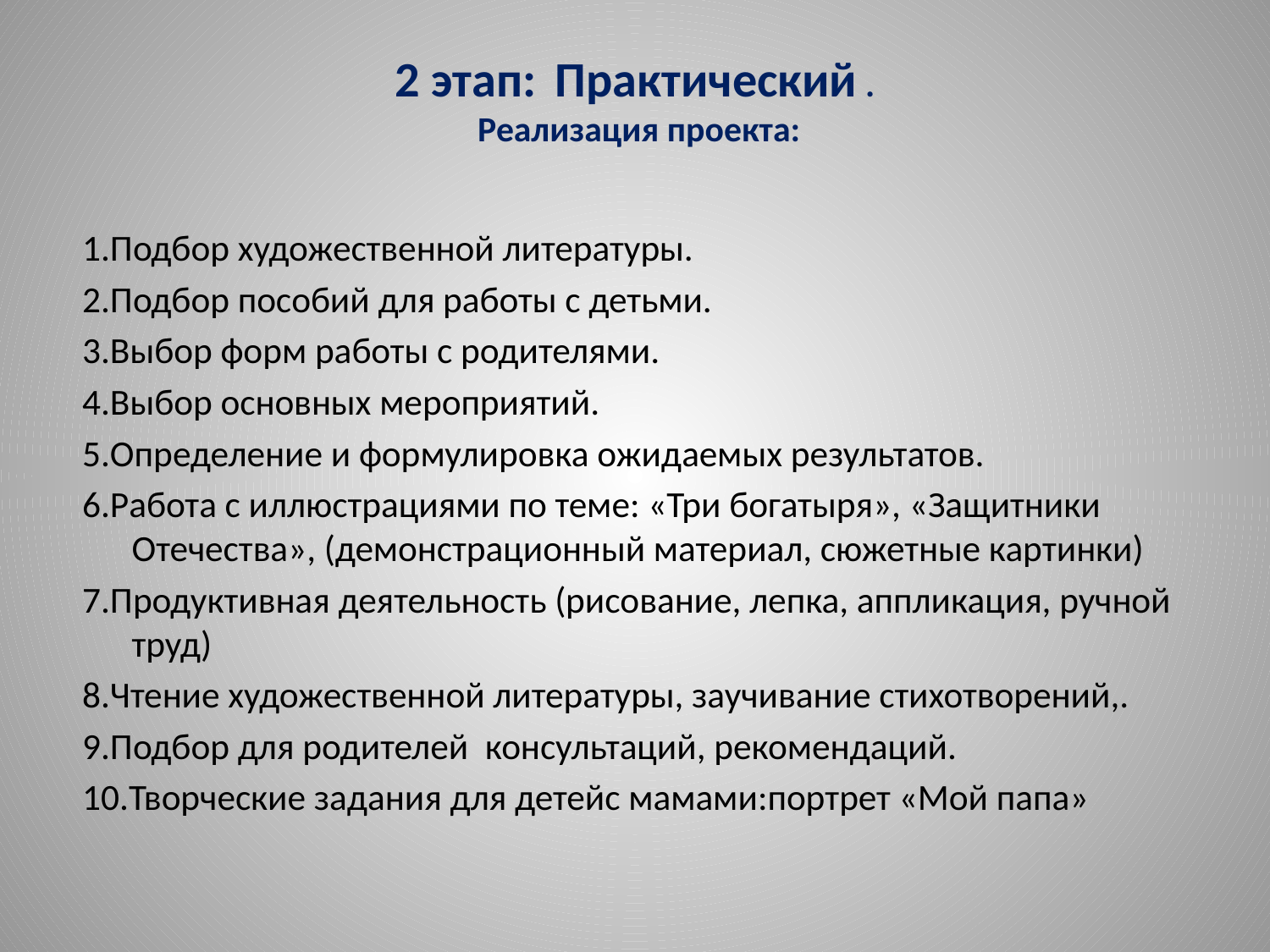

# 2 этап:  Практический . Реализация проекта:
1.Подбор художественной литературы.
2.Подбор пособий для работы с детьми.
3.Выбор форм работы с родителями.
4.Выбор основных мероприятий.
5.Определение и формулировка ожидаемых результатов.
6.Работа с иллюстрациями по теме: «Три богатыря», «Защитники Отечества», (демонстрационный материал, сюжетные картинки)
7.Продуктивная деятельность (рисование, лепка, аппликация, ручной труд)
8.Чтение художественной литературы, заучивание стихотворений,.
9.Подбор для родителей  консультаций, рекомендаций.
10.Творческие задания для детейс мамами:портрет «Мой папа»